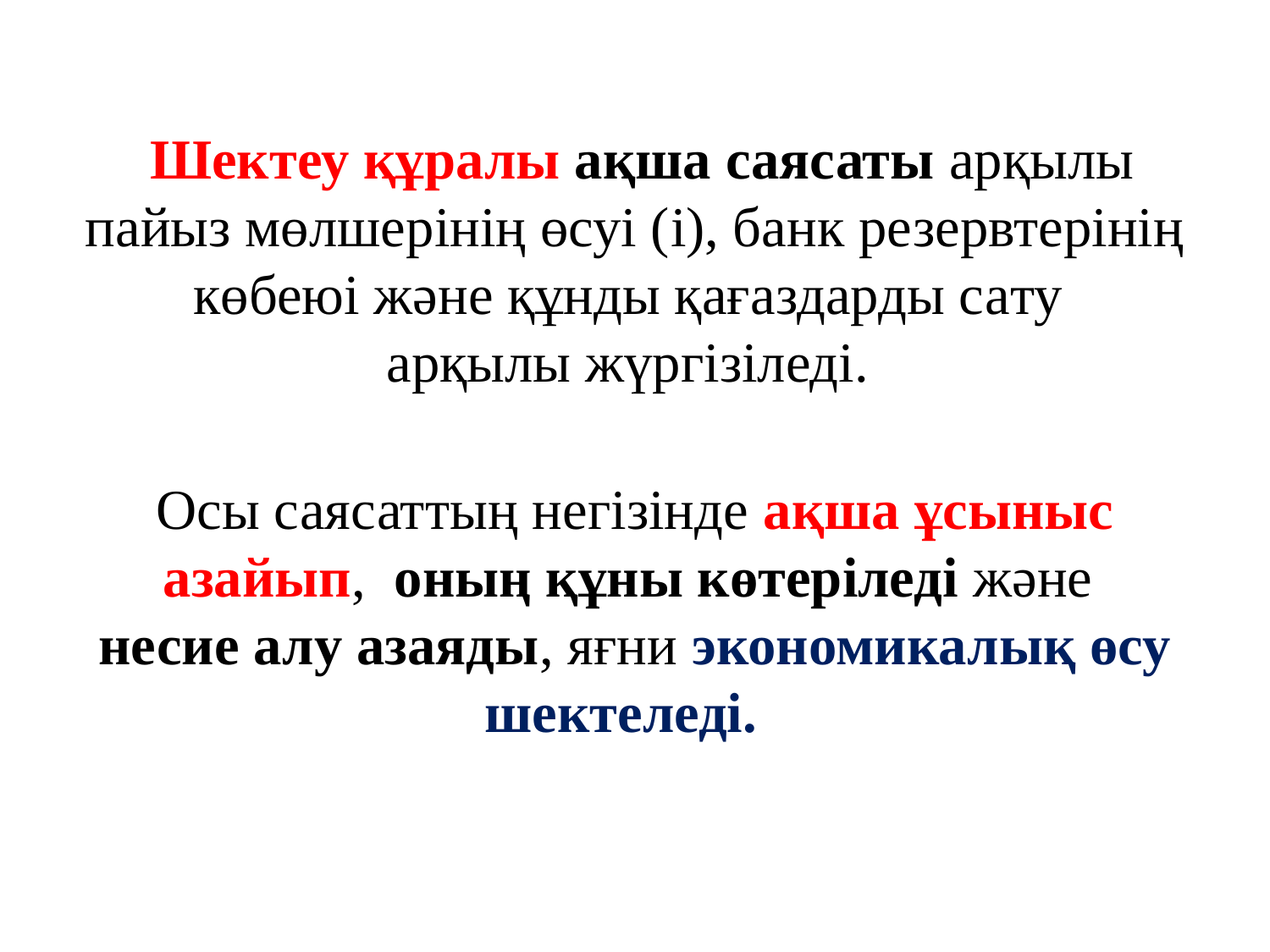

#
 Шектеу құралы ақша саясаты арқылы пайыз мөлшерінің өсуі (i), банк резервтерінің көбеюі және құнды қағаздарды сату
арқылы жүргізіледі.

Осы саясаттың негізінде ақша ұсыныс азайып,  оның құны көтеріледі және
несие алу азаяды, яғни экономикалық өсу шектеледі.